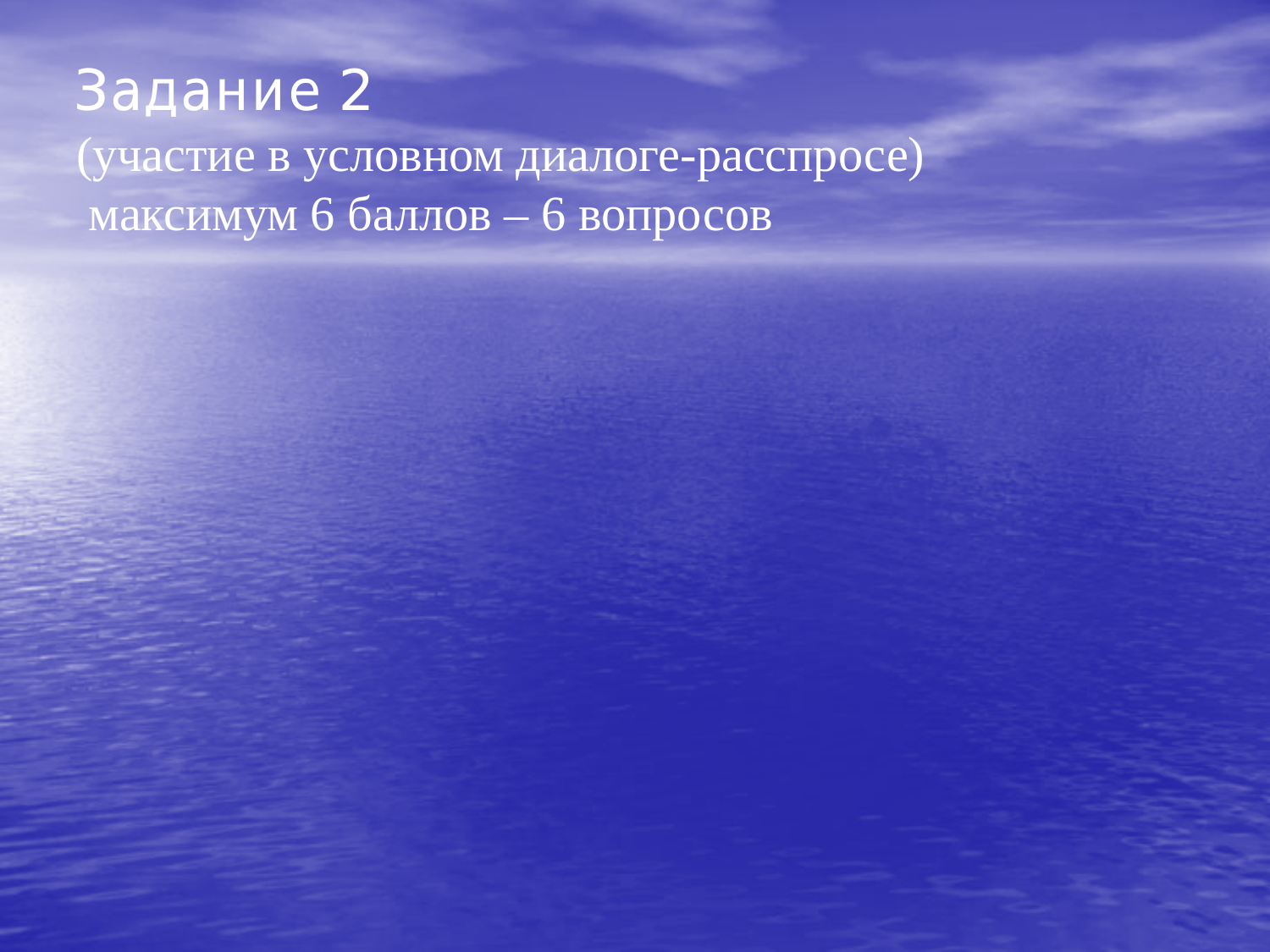

# Задание 2 (участие в условном диалоге-расспросе) максимум 6 баллов – 6 вопросов